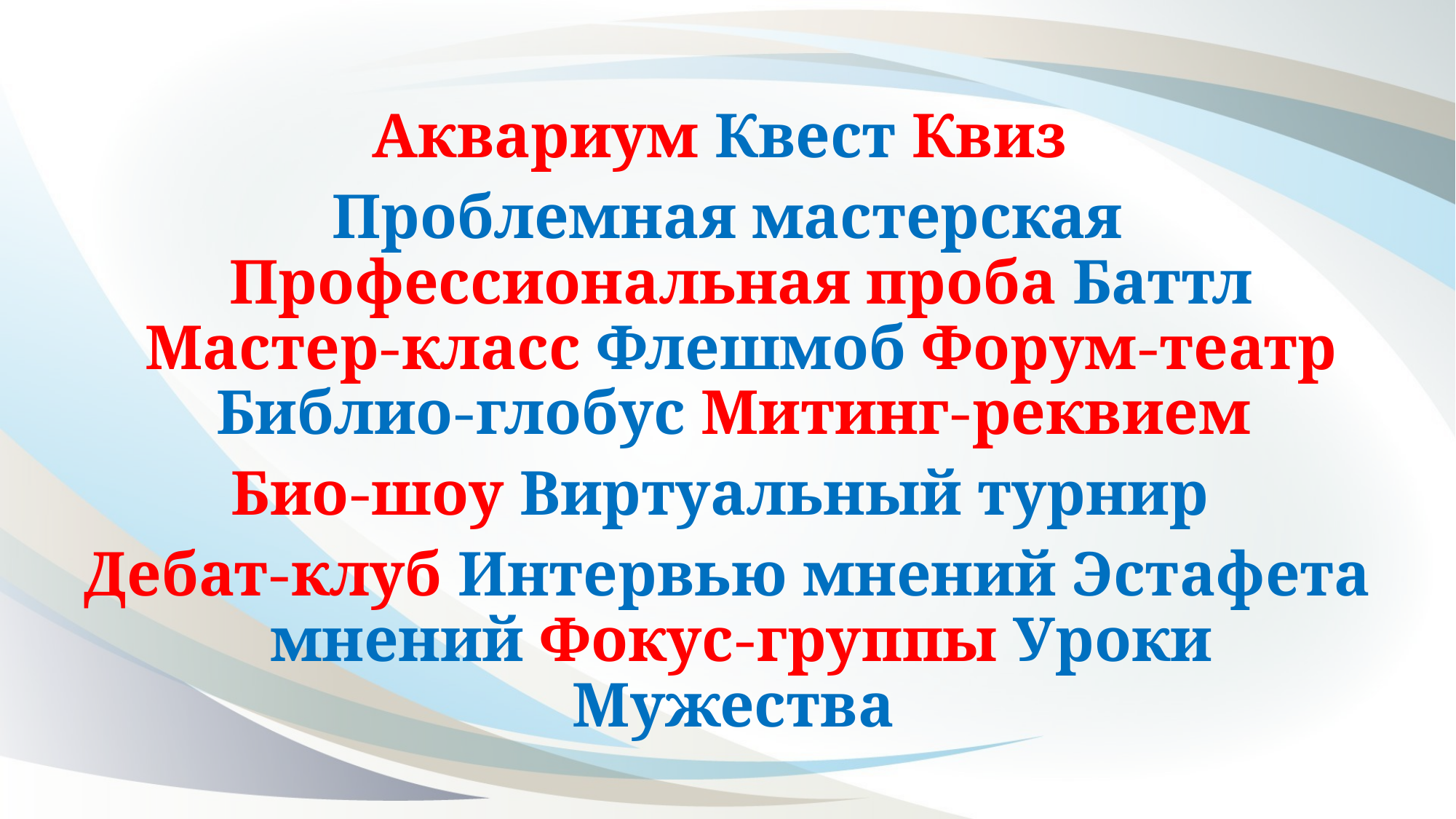

#

Аквариум Квест Квиз
Проблемная мастерская Профессиональная проба Баттл Мастер-класс Флешмоб Форум-театр Библио-глобус Митинг-реквием
Био-шоу Виртуальный турнир
Дебат-клуб Интервью мнений Эстафета мнений Фокус-группы Уроки Мужества